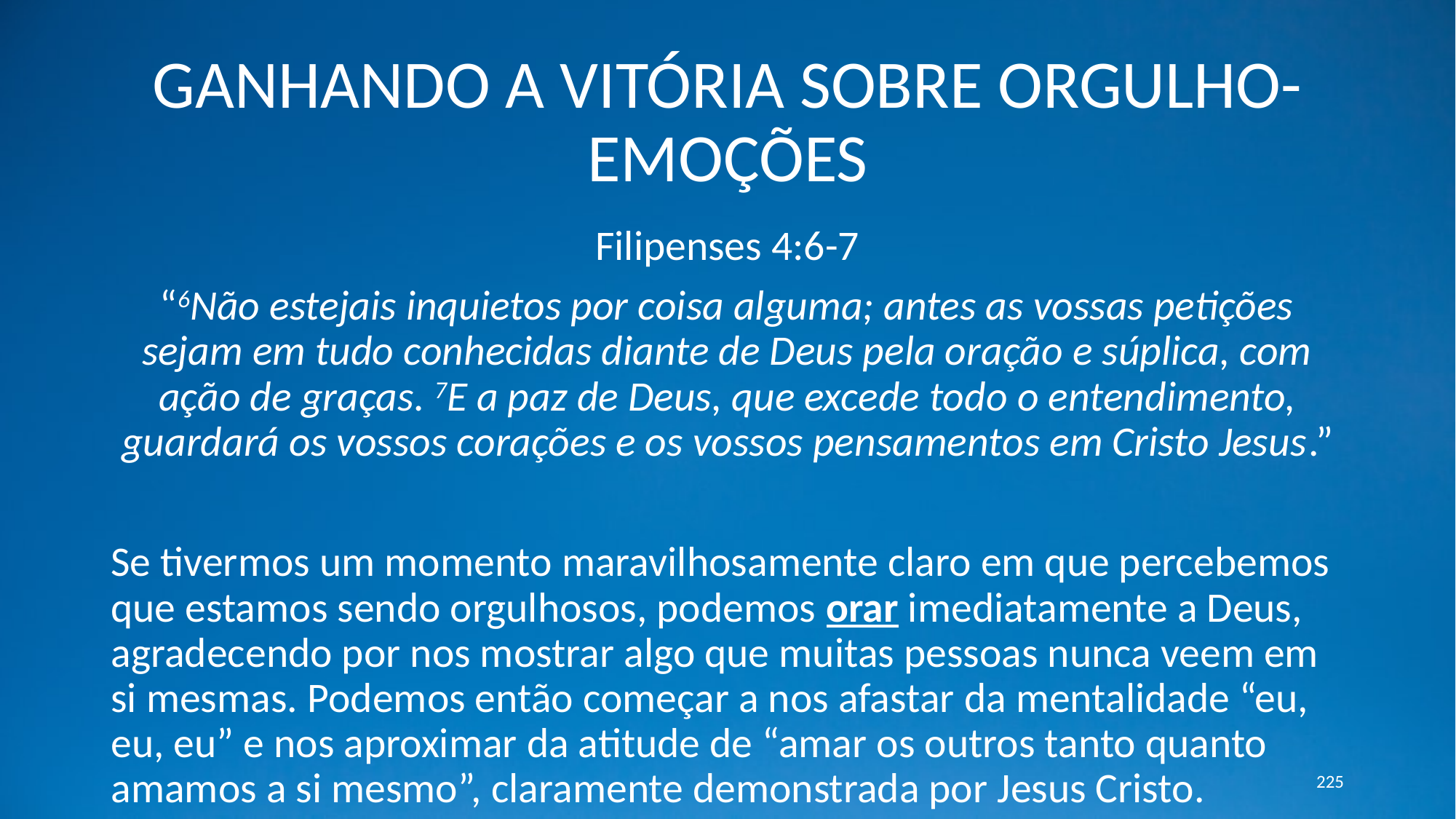

# GANHANDO A VITÓRIA SOBRE ORGULHO-EMOÇÕES
Filipenses 4:6-7
“6Não estejais inquietos por coisa alguma; antes as vossas petições sejam em tudo conhecidas diante de Deus pela oração e súplica, com ação de graças. 7E a paz de Deus, que excede todo o entendimento, guardará os vossos corações e os vossos pensamentos em Cristo Jesus.”

Se tivermos um momento maravilhosamente claro em que percebemos que estamos sendo orgulhosos, podemos orar imediatamente a Deus, agradecendo por nos mostrar algo que muitas pessoas nunca veem em si mesmas. Podemos então começar a nos afastar da mentalidade “eu, eu, eu” e nos aproximar da atitude de “amar os outros tanto quanto amamos a si mesmo”, claramente demonstrada por Jesus Cristo.

225